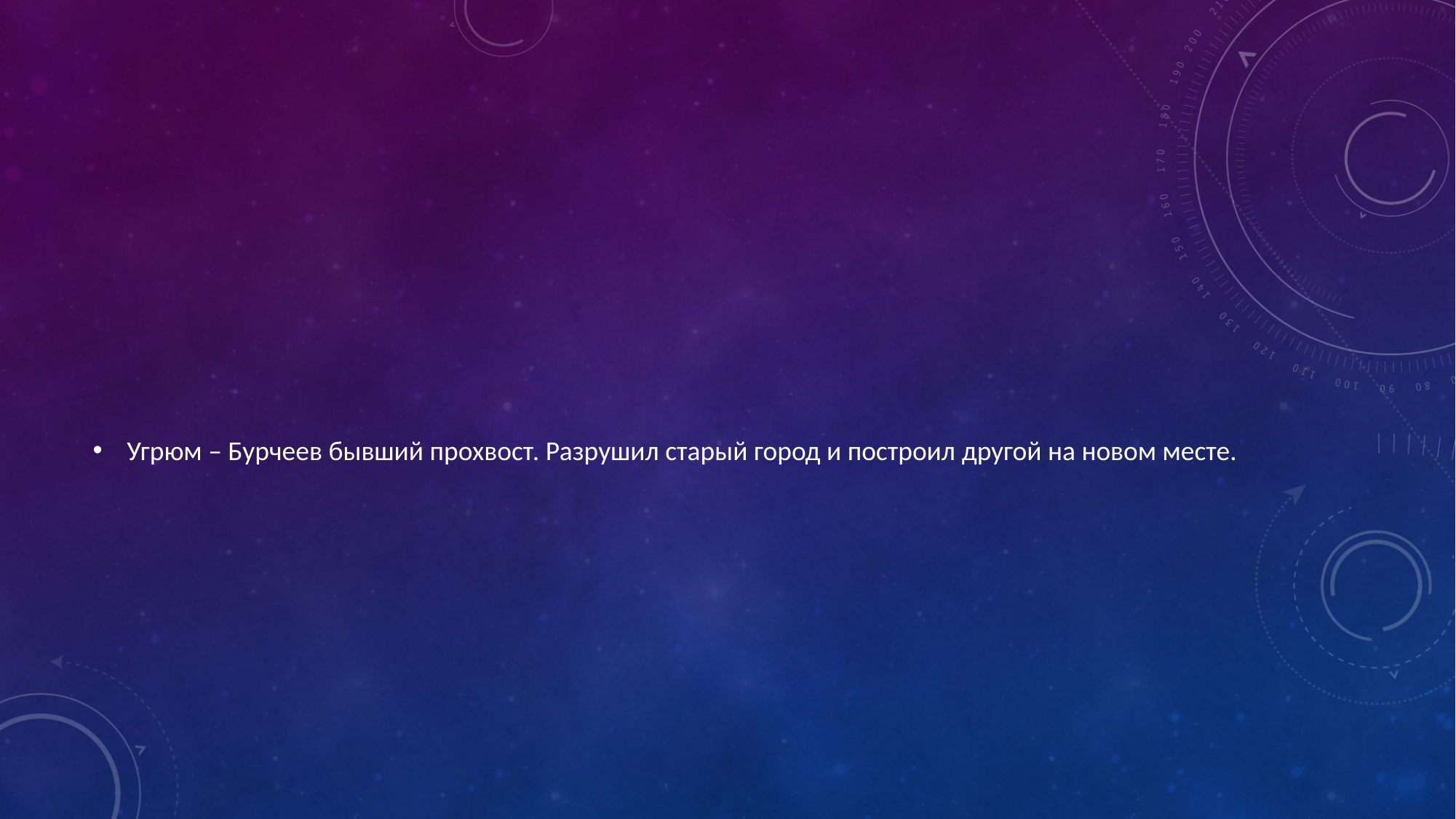

#
Угрюм – Бурчеев бывший прохвост. Разрушил старый город и построил другой на новом месте.